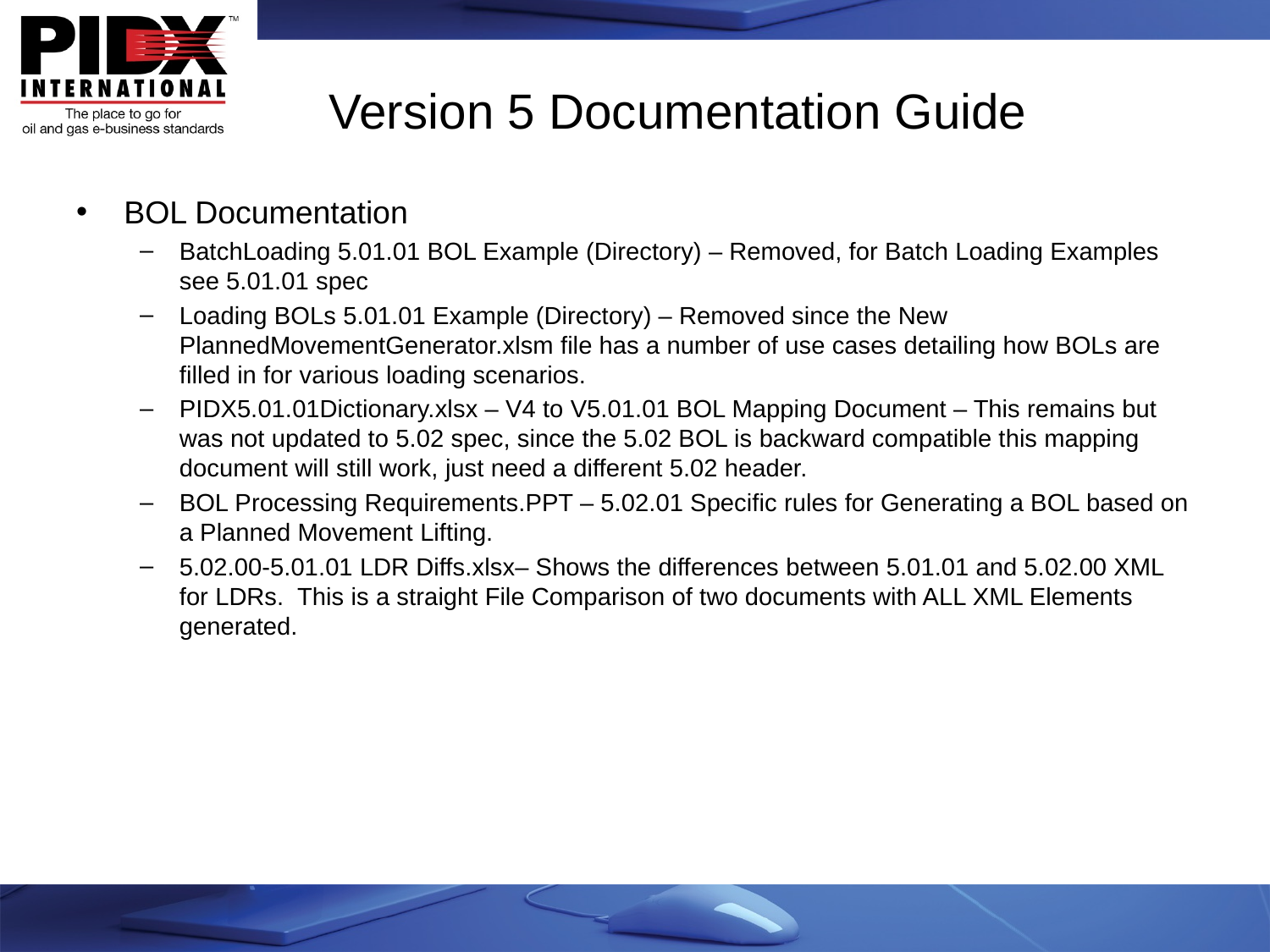

# Version 5 Documentation Guide
BOL Documentation
BatchLoading 5.01.01 BOL Example (Directory) – Removed, for Batch Loading Examples see 5.01.01 spec
Loading BOLs 5.01.01 Example (Directory) – Removed since the New PlannedMovementGenerator.xlsm file has a number of use cases detailing how BOLs are filled in for various loading scenarios.
PIDX5.01.01Dictionary.xlsx – V4 to V5.01.01 BOL Mapping Document – This remains but was not updated to 5.02 spec, since the 5.02 BOL is backward compatible this mapping document will still work, just need a different 5.02 header.
BOL Processing Requirements.PPT – 5.02.01 Specific rules for Generating a BOL based on a Planned Movement Lifting.
5.02.00-5.01.01 LDR Diffs.xlsx– Shows the differences between 5.01.01 and 5.02.00 XML for LDRs.  This is a straight File Comparison of two documents with ALL XML Elements generated.